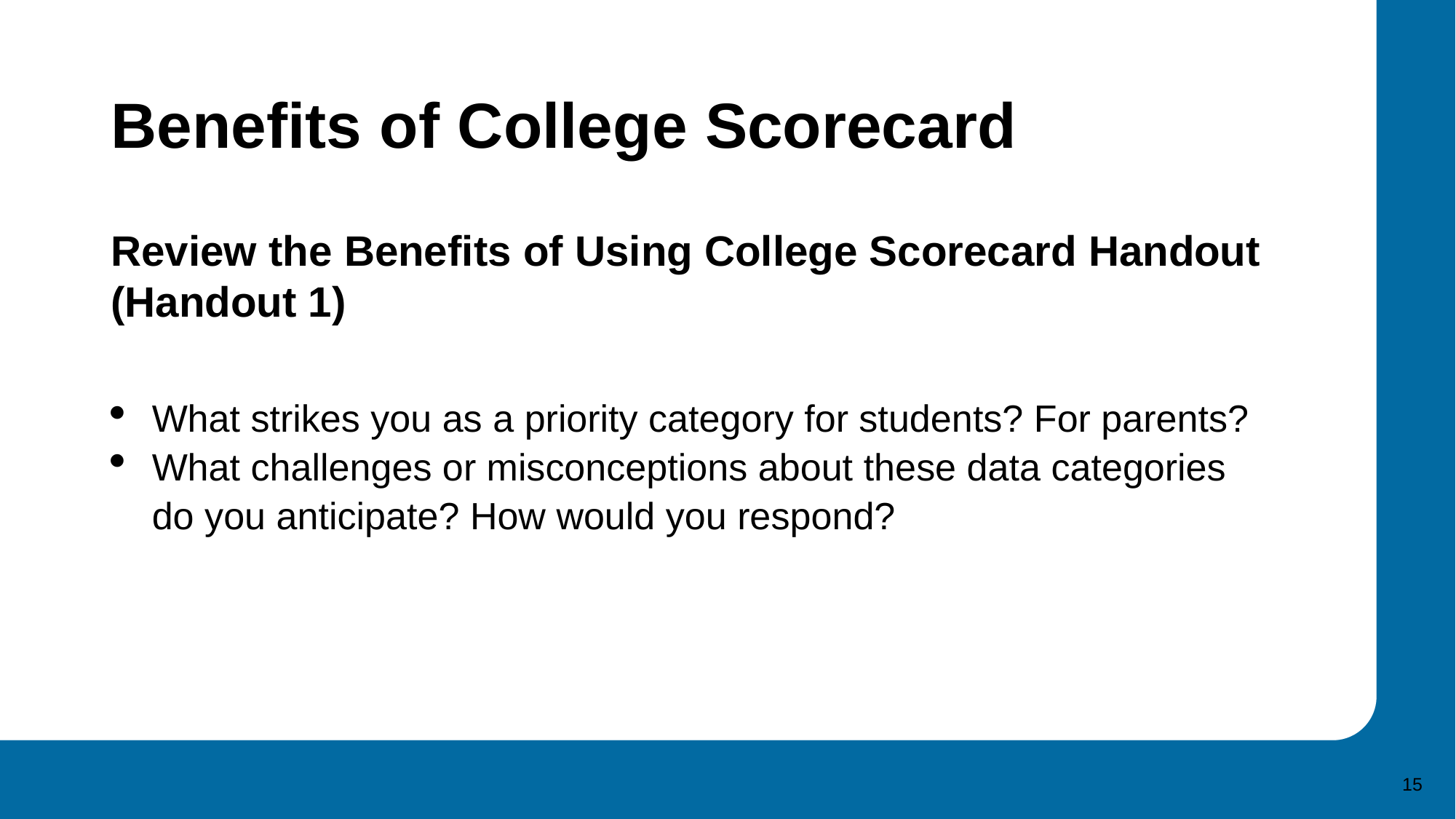

# Benefits of College Scorecard
Review the Benefits of Using College Scorecard Handout (Handout 1)

What strikes you as a priority category for students? For parents?
What challenges or misconceptions about these data categories do you anticipate? How would you respond?

15